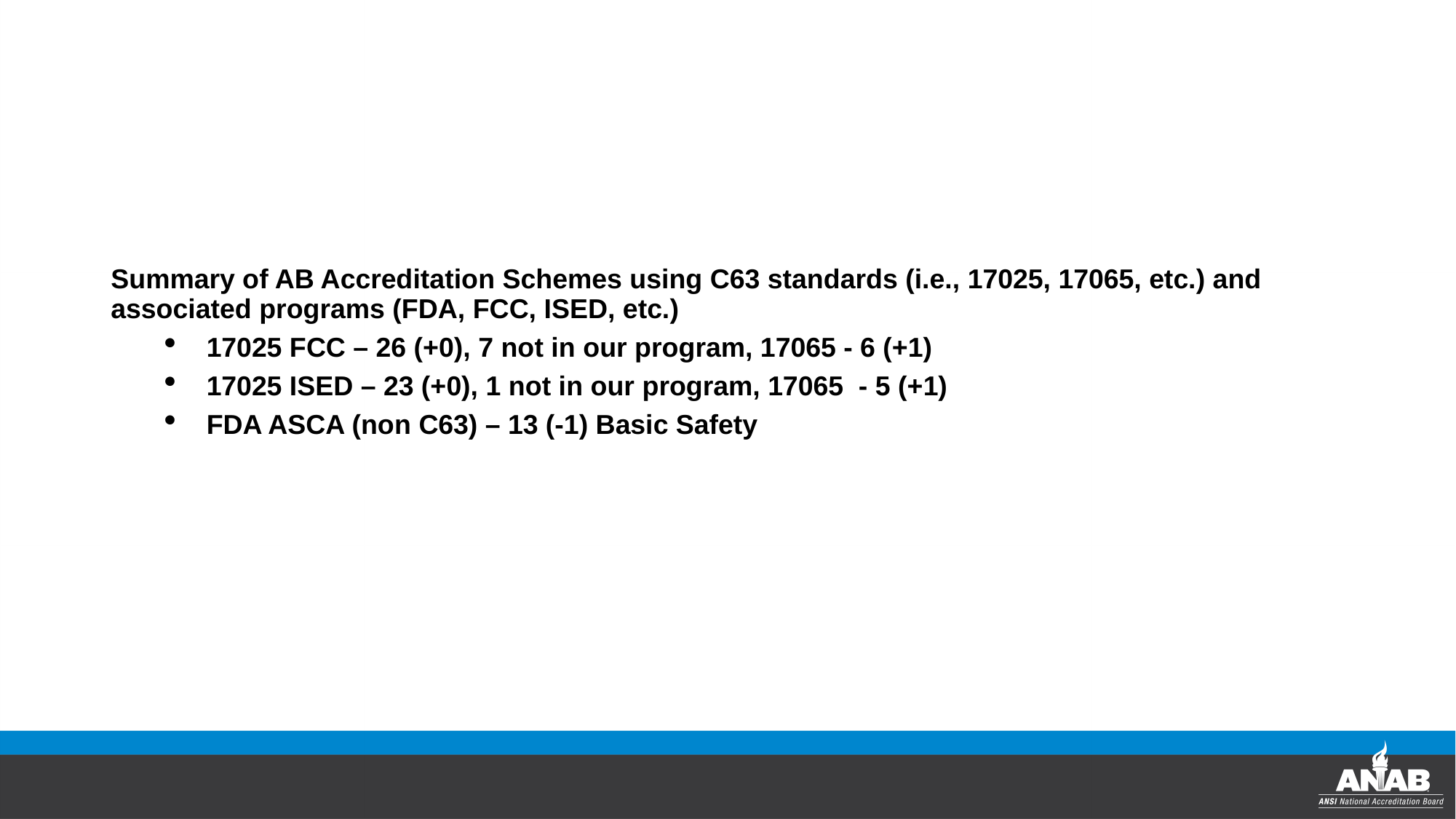

#

Summary of AB Accreditation Schemes using C63 standards (i.e., 17025, 17065, etc.) and associated programs (FDA, FCC, ISED, etc.)
17025 FCC – 26 (+0), 7 not in our program, 17065 - 6 (+1)
17025 ISED – 23 (+0), 1 not in our program, 17065  - 5 (+1)
FDA ASCA (non C63) – 13 (-1) Basic Safety